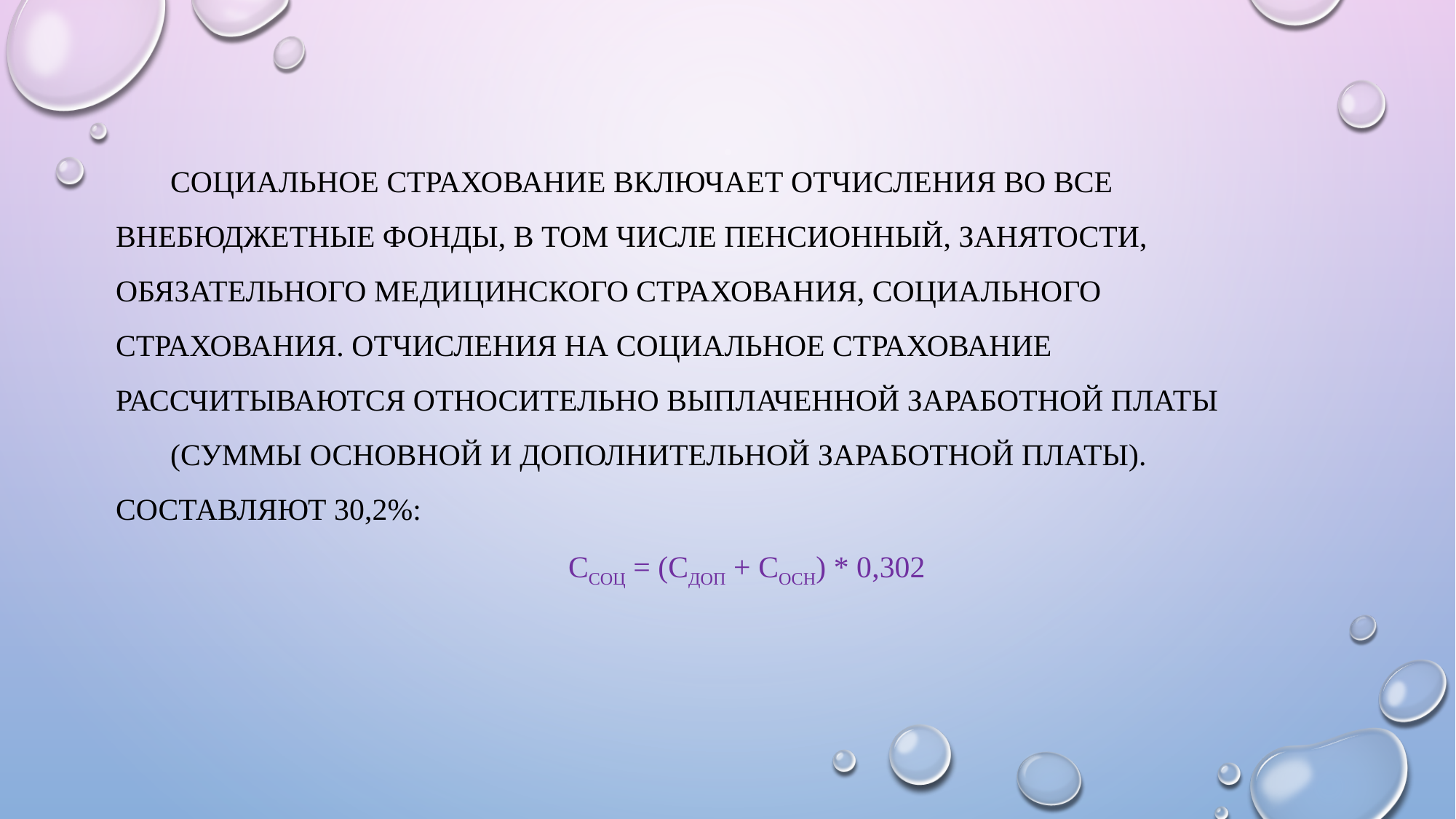

Социальное страхование включает отчисления во все внебюджетные фонды, в том числе пенсионный, занятости, обязательного медицинского страхования, социального страхования. Отчисления на социальное страхование рассчитываются относительно выплаченной заработной платы
(суммы основной и дополнительной заработной платы). Составляют 30,2%:
Ссоц = (Сдоп + Сосн) * 0,302